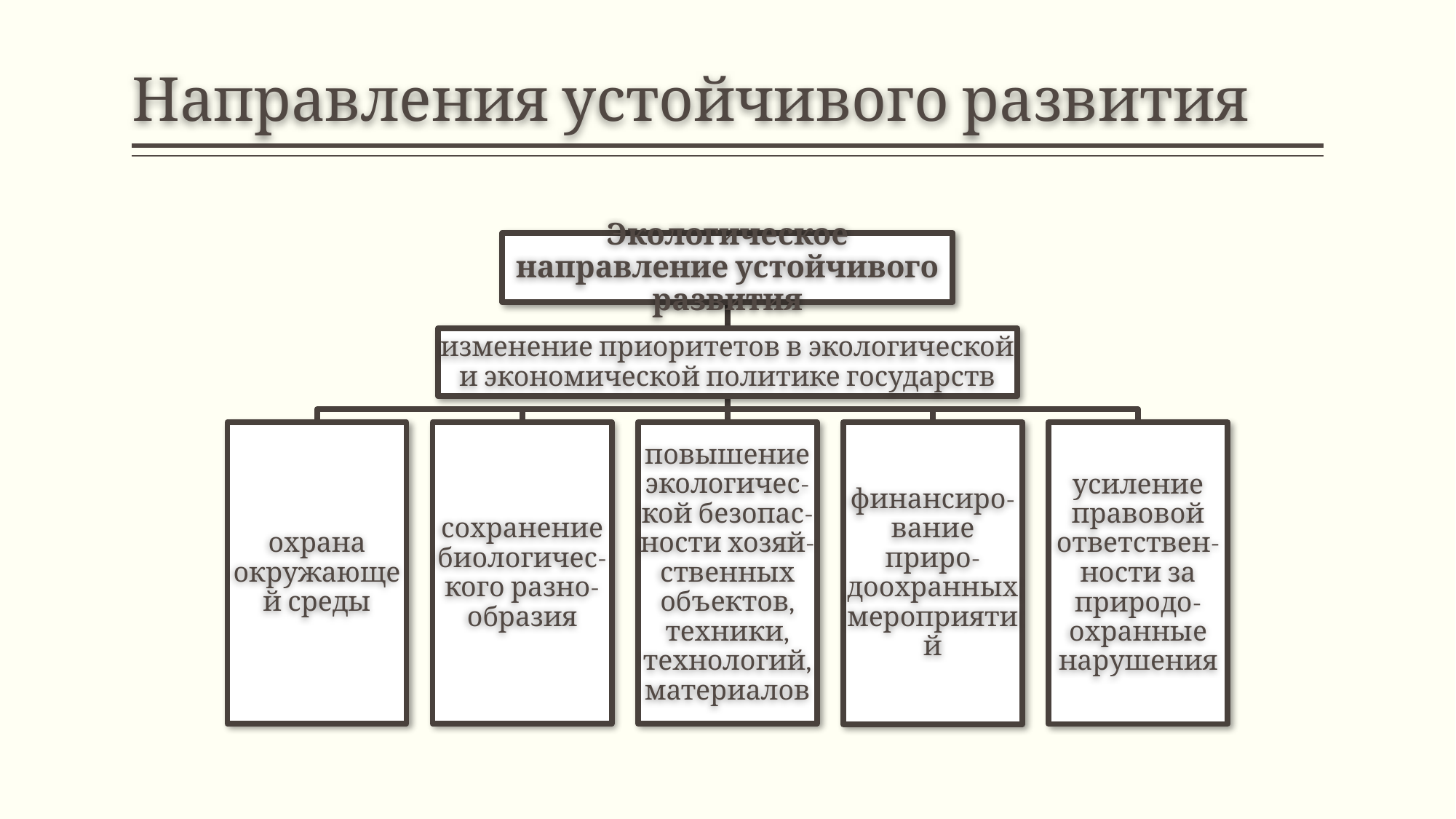

# Направления устойчивого развития

Экологическое направление устойчивого развития

изменение приоритетов в экологической и экономической политике государств

охрана окружающей среды

сохранение биологичес- кого разно- образия

повышение экологичес- кой безопас- ности хозяй- ственных объектов, техники, технологий, материалов

финансиро- вание приро- доохранных мероприятий

усиление правовой ответствен- ности за природо- охранные нарушения